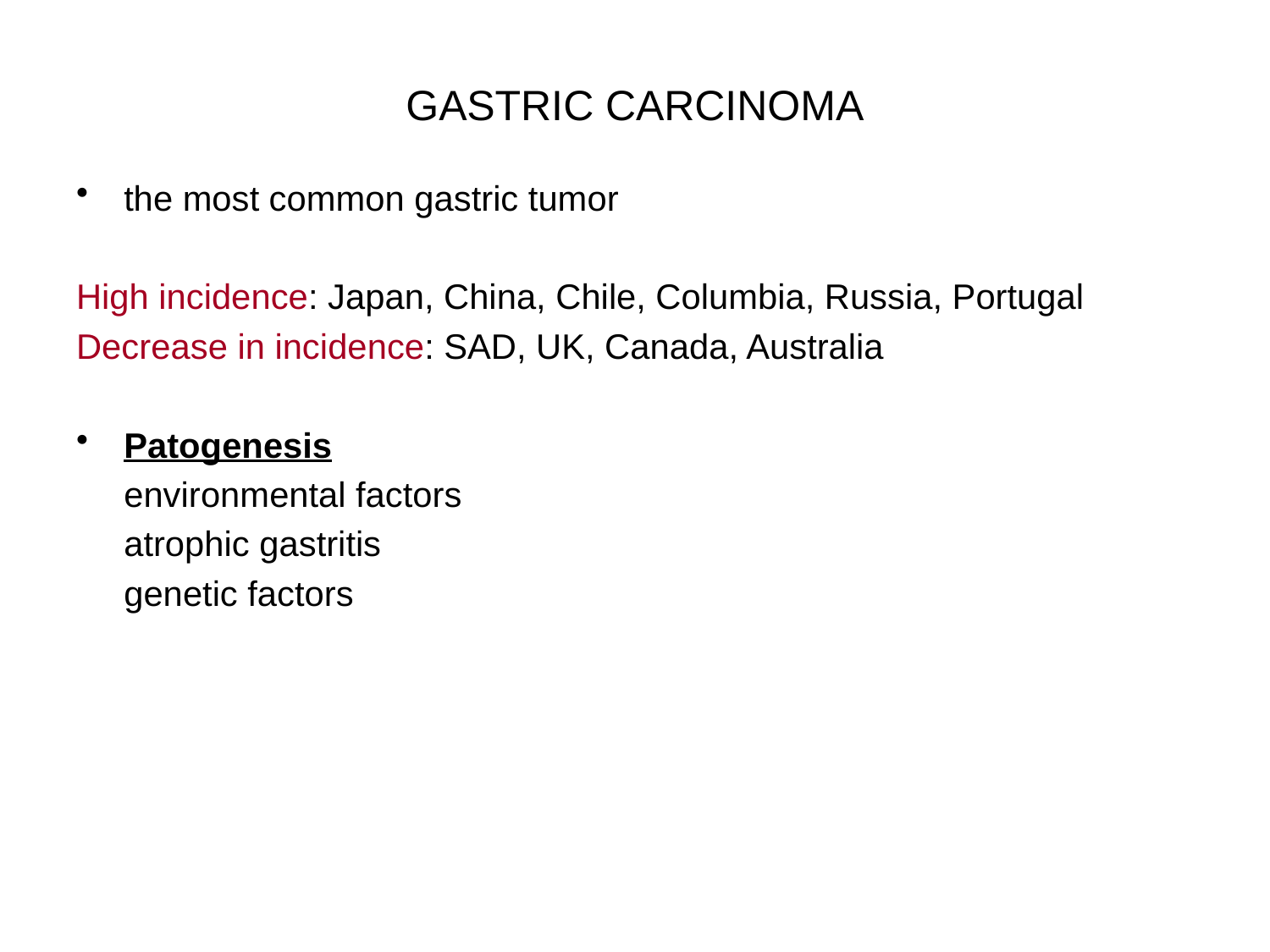

# GASTRIC CARCINOMA
the most common gastric tumor

High incidence: Japan, China, Chile, Columbia, Russia, Portugal
Decrease in incidence: SAD, UK, Canada, Australia

Patogenesis
	environmental factors
	atrophic gastritis
	genetic factors